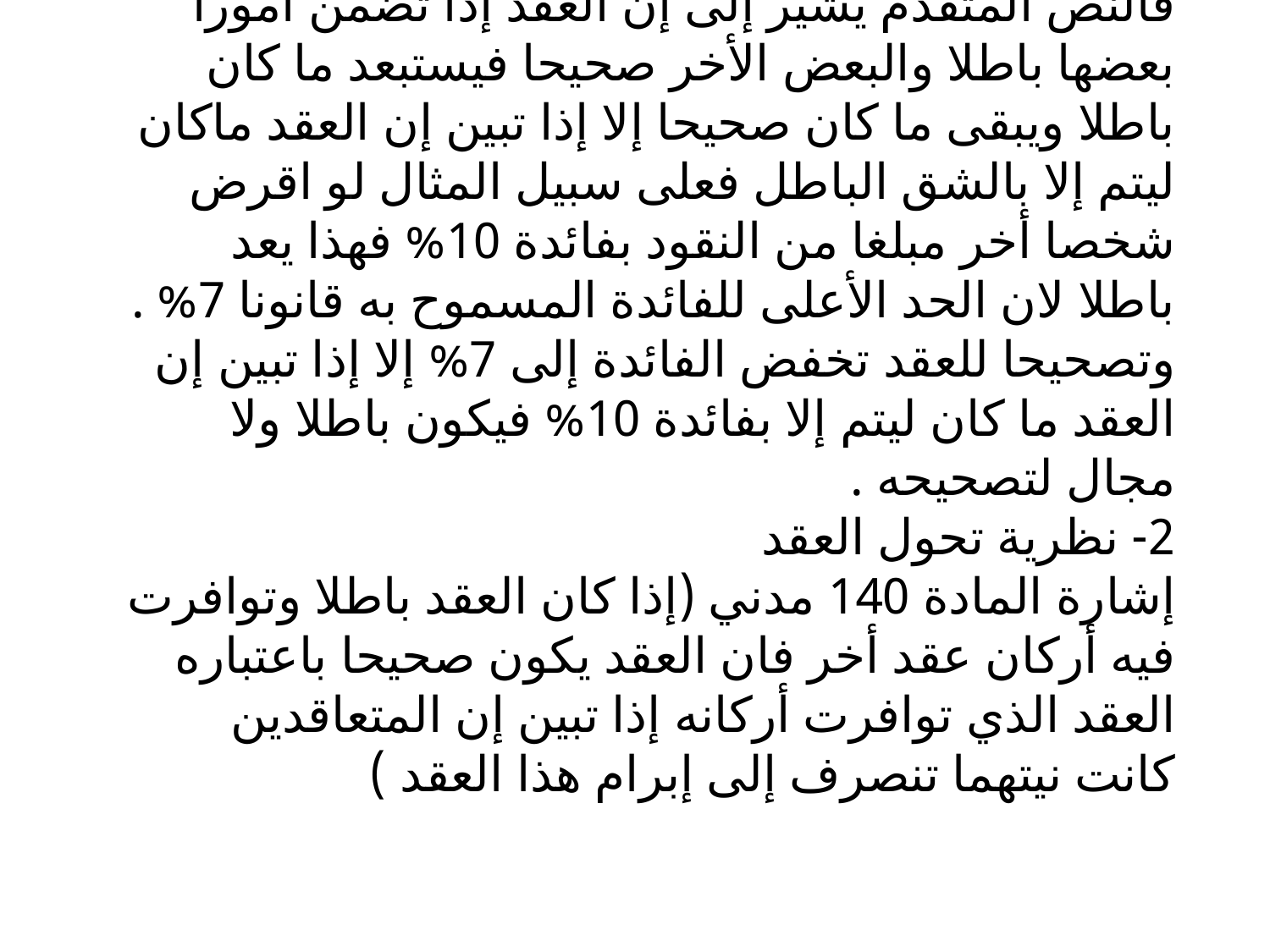

# فالنص المتقدم يشير إلى إن العقد إذا تضمن أمورا بعضها باطلا والبعض الأخر صحيحا فيستبعد ما كان باطلا ويبقى ما كان صحيحا إلا إذا تبين إن العقد ماكان ليتم إلا بالشق الباطل فعلى سبيل المثال لو اقرض شخصا أخر مبلغا من النقود بفائدة 10% فهذا يعد باطلا لان الحد الأعلى للفائدة المسموح به قانونا 7% . وتصحيحا للعقد تخفض الفائدة إلى 7% إلا إذا تبين إن العقد ما كان ليتم إلا بفائدة 10% فيكون باطلا ولا مجال لتصحيحه . 2- نظرية تحول العقد إشارة المادة 140 مدني (إذا كان العقد باطلا وتوافرت فيه أركان عقد أخر فان العقد يكون صحيحا باعتباره العقد الذي توافرت أركانه إذا تبين إن المتعاقدين كانت نيتهما تنصرف إلى إبرام هذا العقد )